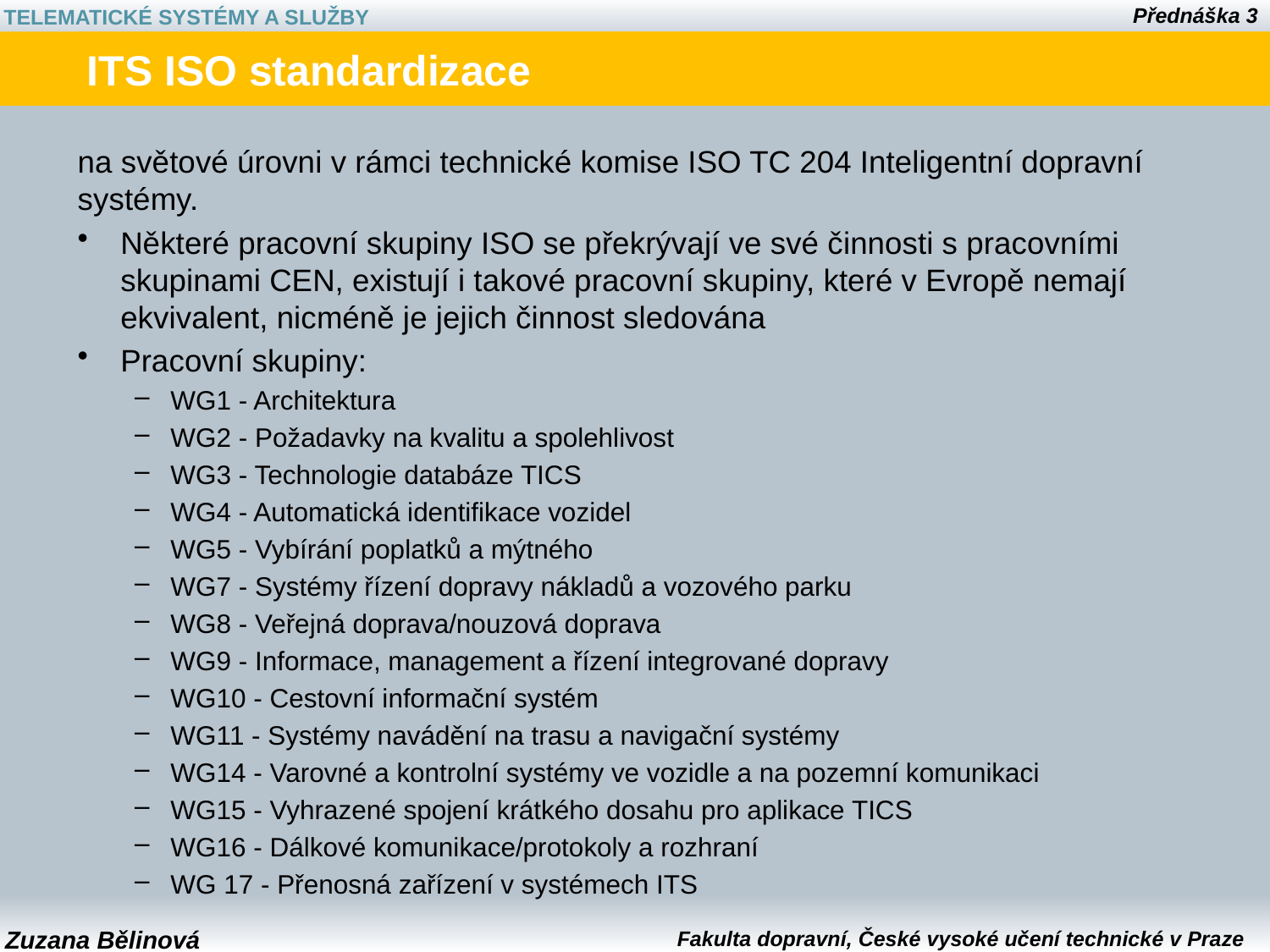

# ITS ISO standardizace
na světové úrovni v rámci technické komise ISO TC 204 Inteligentní dopravní systémy.
Některé pracovní skupiny ISO se překrývají ve své činnosti s pracovními skupinami CEN, existují i takové pracovní skupiny, které v Evropě nemají ekvivalent, nicméně je jejich činnost sledována
Pracovní skupiny:
WG1 - Architektura
WG2 - Požadavky na kvalitu a spolehlivost
WG3 - Technologie databáze TICS
WG4 - Automatická identifikace vozidel
WG5 - Vybírání poplatků a mýtného
WG7 - Systémy řízení dopravy nákladů a vozového parku
WG8 - Veřejná doprava/nouzová doprava
WG9 - Informace, management a řízení integrované dopravy
WG10 - Cestovní informační systém
WG11 - Systémy navádění na trasu a navigační systémy
WG14 - Varovné a kontrolní systémy ve vozidle a na pozemní komunikaci
WG15 - Vyhrazené spojení krátkého dosahu pro aplikace TICS
WG16 - Dálkové komunikace/protokoly a rozhraní
WG 17 - Přenosná zařízení v systémech ITS